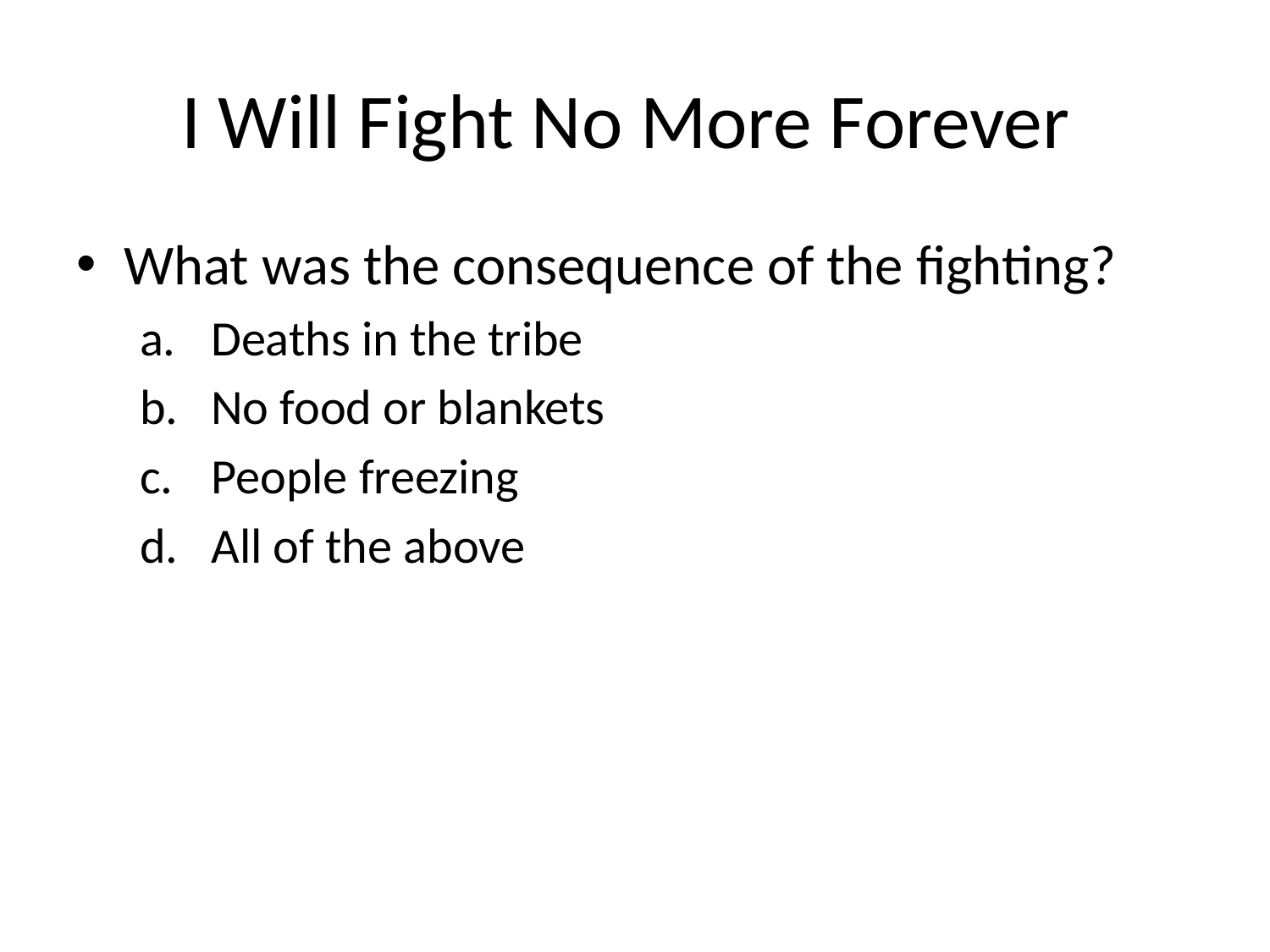

# I Will Fight No More Forever
What was the consequence of the fighting?
Deaths in the tribe
No food or blankets
People freezing
All of the above